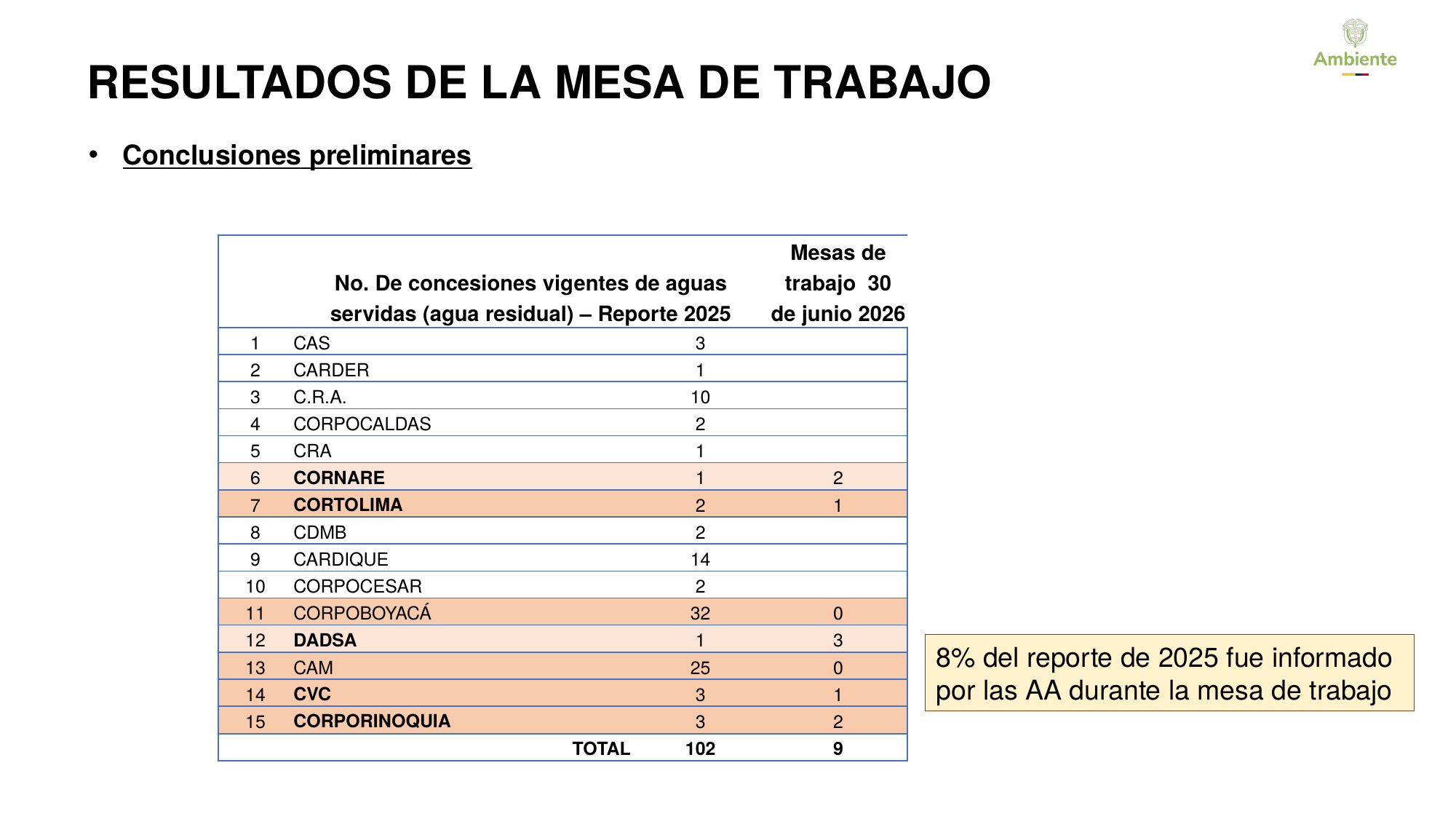

RESULTADOS DE LA MESA DE TRABAJO
Conclusiones preliminares
|  | No. De concesiones vigentes de aguas servidas (agua residual) – Reporte 2025 |  | Mesas de trabajo 30 de junio 2026 |
| --- | --- | --- | --- |
| 1 | CAS | 3 |  |
| 2 | CARDER | 1 |  |
| 3 | C.R.A. | 10 |  |
| 4 | CORPOCALDAS | 2 |  |
| 5 | CRA | 1 |  |
| 6 | CORNARE | 1 | 2 |
| 7 | CORTOLIMA | 2 | 1 |
| 8 | CDMB | 2 |  |
| 9 | CARDIQUE | 14 |  |
| 10 | CORPOCESAR | 2 |  |
| 11 | CORPOBOYACÁ | 32 | 0 |
| 12 | DADSA | 1 | 3 |
| 13 | CAM | 25 | 0 |
| 14 | CVC | 3 | 1 |
| 15 | CORPORINOQUIA | 3 | 2 |
|  | TOTAL | 102 | 9 |
8% del reporte de 2025 fue informado por las AA durante la mesa de trabajo